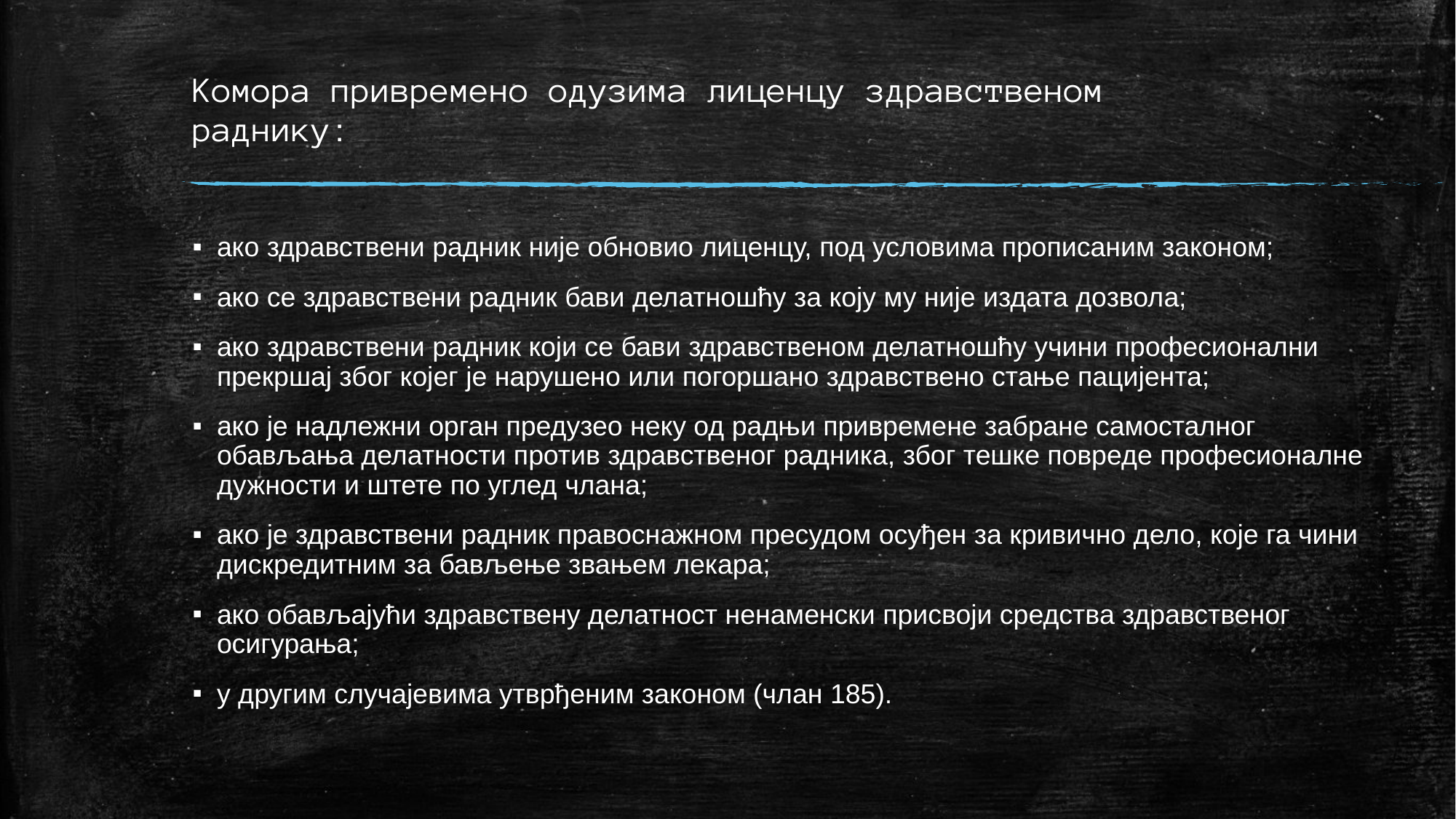

# Комора привремено одузима лиценцу здравственом раднику:
ако здравствени радник није обновио лиценцу, под условима прописаним законом;
ако се здравствени радник бави делатношћу за коју му није издата дозвола;
ако здравствени радник који се бави здравственом делатношћу учини професионални прекршај због којег је нарушено или погоршано здравствено стање пацијента;
ако је надлежни орган предузео неку од радњи привремене забране самосталног обављања делатности против здравственог радника, због тешке повреде професионалне дужности и штете по углед члана;
ако је здравствени радник правоснажном пресудом осуђен за кривично дело, које га чини дискредитним за бављење звањем лекара;
ако обављајући здравствену делатност ненаменски присвоји средства здравственог осигурања;
у другим случајевима утврђеним законом (члан 185).